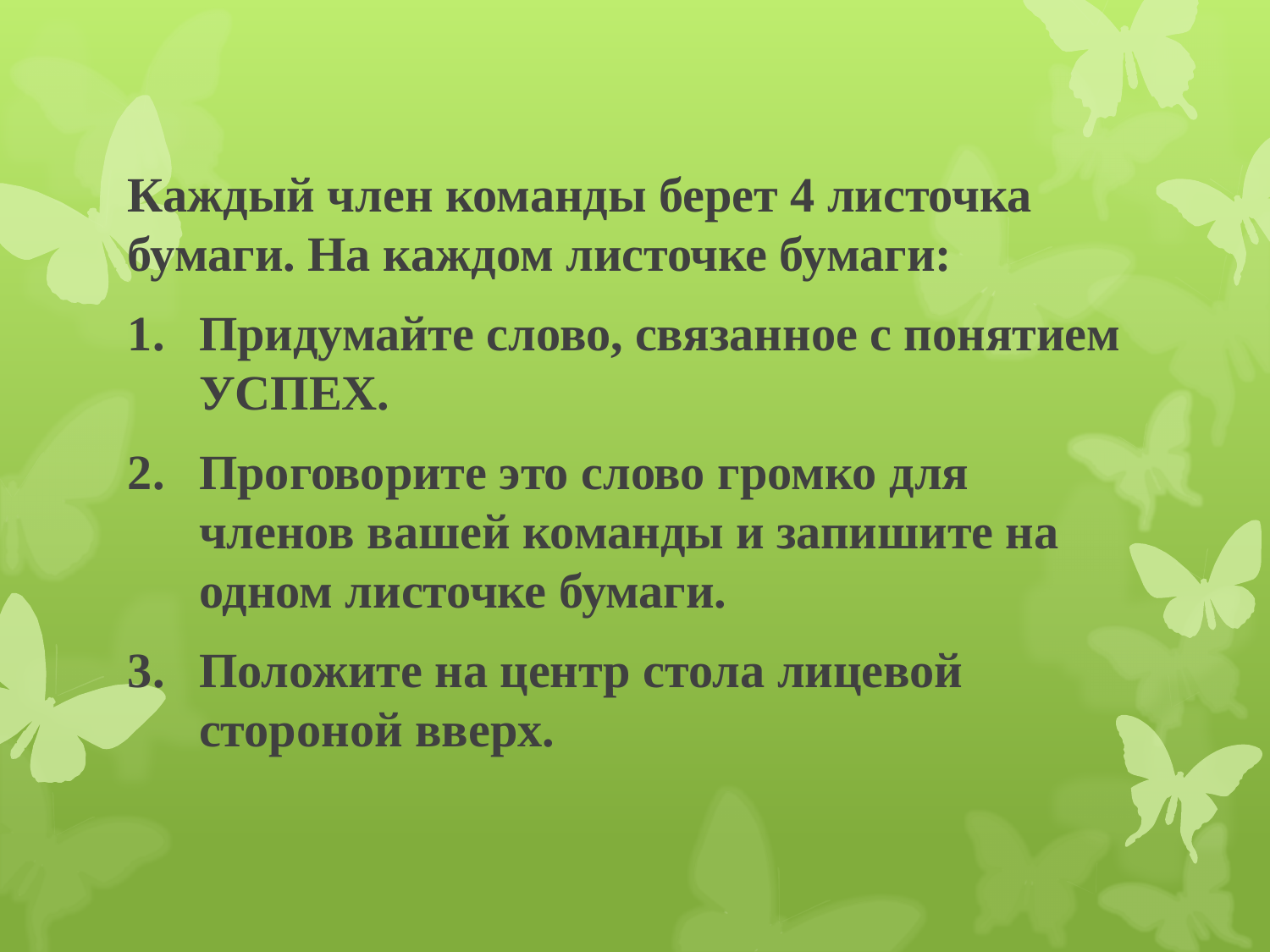

Каждый член команды берет 4 листочка бумаги. На каждом листочке бумаги:
Придумайте слово, связанное с понятием УСПЕХ.
Проговорите это слово громко для членов вашей команды и запишите на одном листочке бумаги.
Положите на центр стола лицевой стороной вверх.